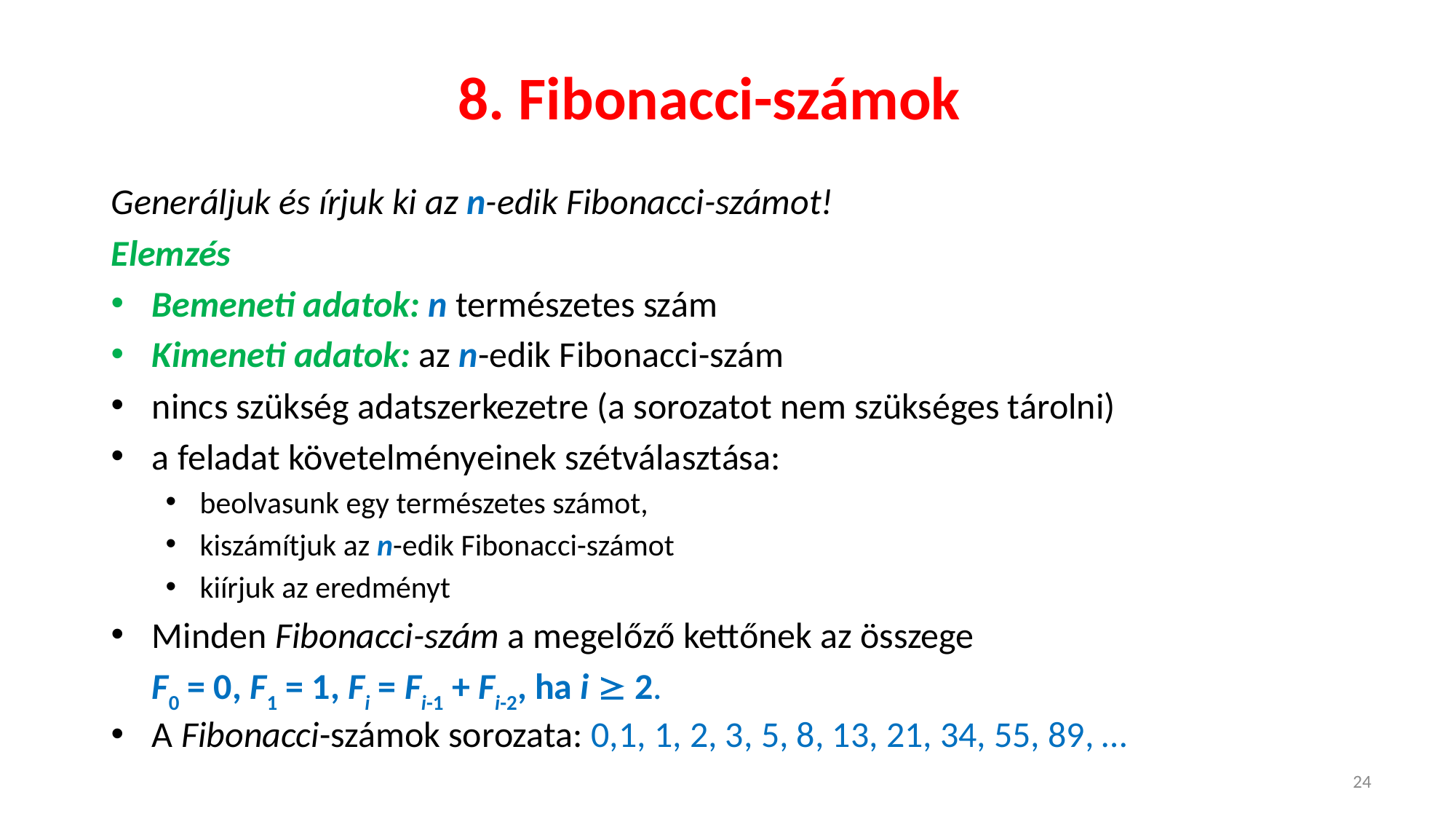

# 8. Fibonacci-számok
Generáljuk és írjuk ki az n-edik Fibonacci-számot!
Elemzés
Bemeneti adatok: n természetes szám
Kimeneti adatok: az n-edik Fibonacci-szám
nincs szükség adatszerkezetre (a sorozatot nem szükséges tárolni)
a feladat követelményeinek szétválasztása:
beolvasunk egy természetes számot,
kiszámítjuk az n-edik Fibonacci-számot
kiírjuk az eredményt
Minden Fibonacci-szám a megelőző kettőnek az összege
	F0 = 0, F1 = 1, Fi = Fi-1 + Fi-2, ha i ≥ 2.
A Fibonacci-számok sorozata: 0,1, 1, 2, 3, 5, 8, 13, 21, 34, 55, 89, …
24